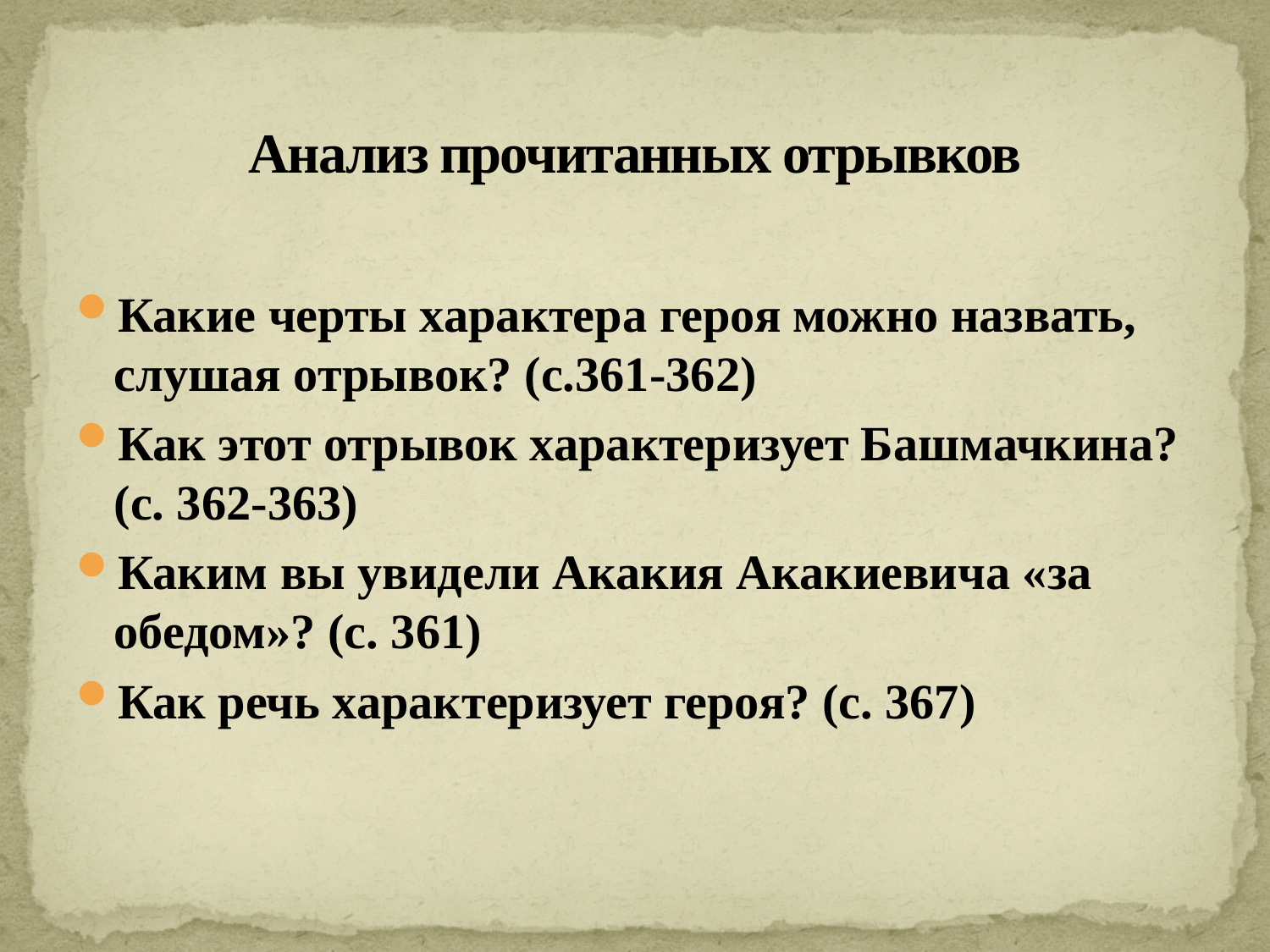

# Анализ прочитанных отрывков
Какие черты характера героя можно назвать, слушая отрывок? (с.361-362)
Как этот отрывок характеризует Башмачкина? (с. 362-363)
Каким вы увидели Акакия Акакиевича «за обедом»? (с. 361)
Как речь характеризует героя? (с. 367)